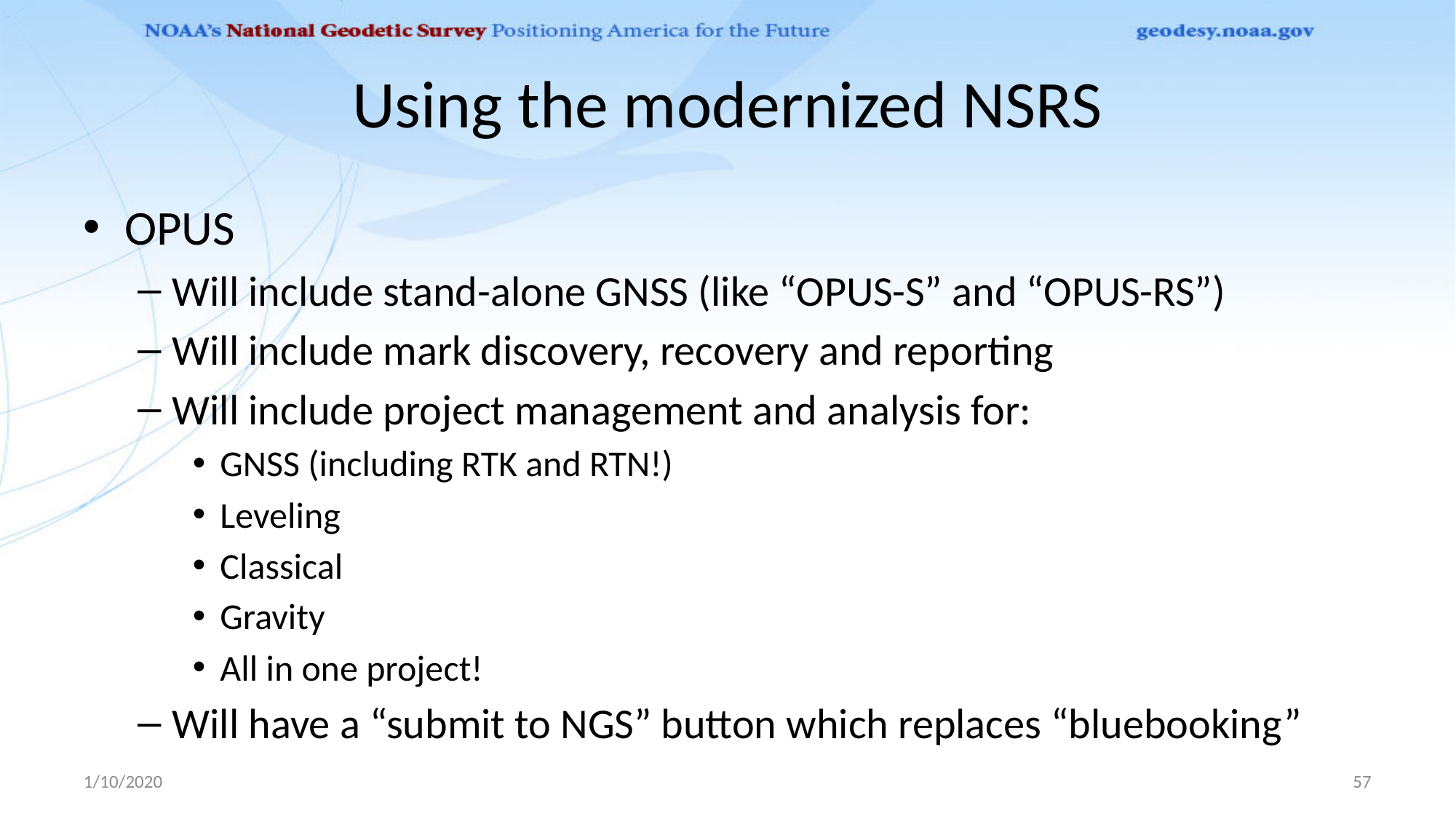

# Using the modernized NSRS
OPUS
Will include stand-alone GNSS (like “OPUS-S” and “OPUS-RS”)
Will include mark discovery, recovery and reporting
Will include project management and analysis for:
GNSS (including RTK and RTN!)
Leveling
Classical
Gravity
All in one project!
Will have a “submit to NGS” button which replaces “bluebooking”
1/10/2020
57